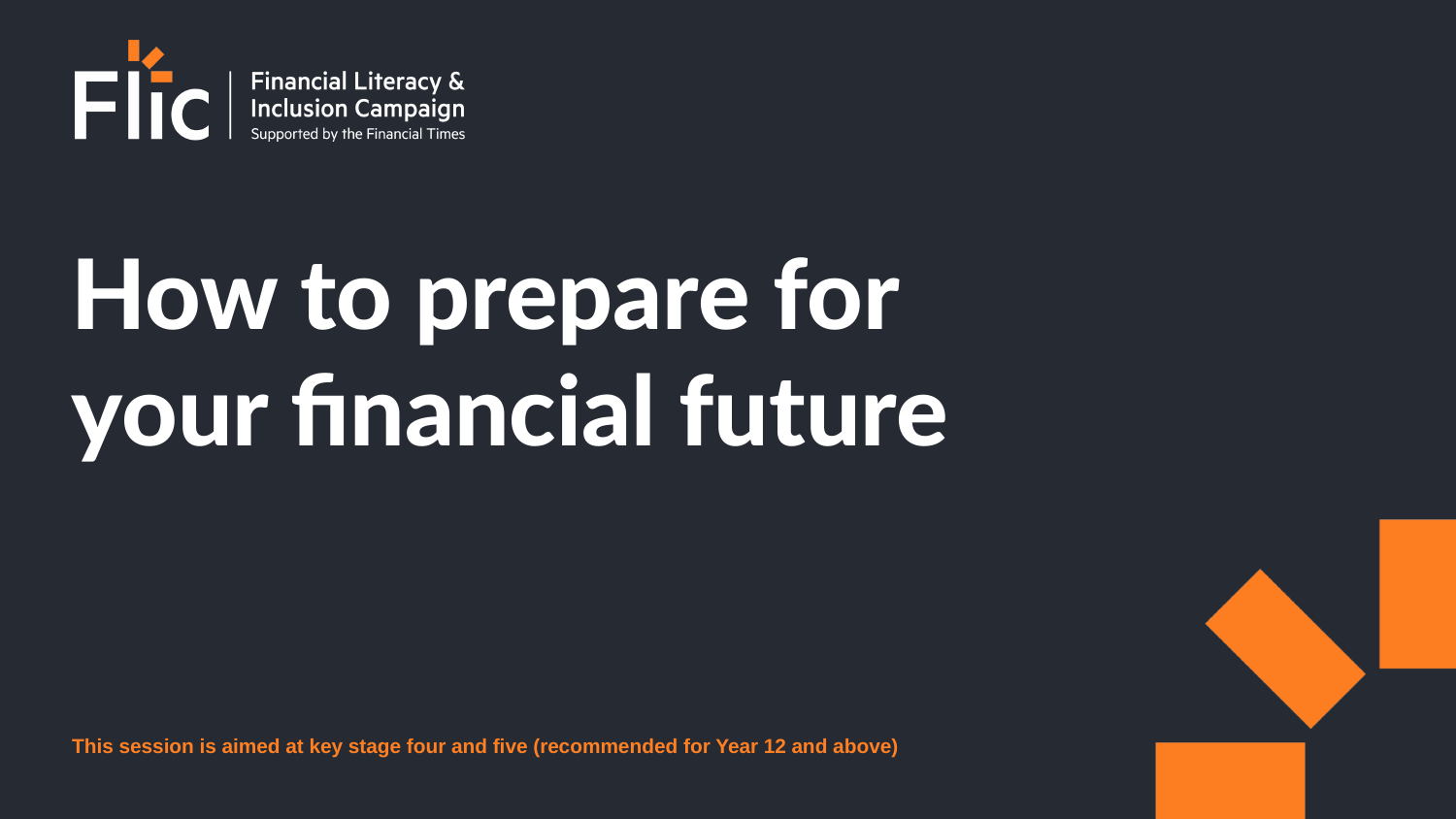

How to prepare for your financial future
This session is aimed at key stage four and five (recommended for Year 12 and above)